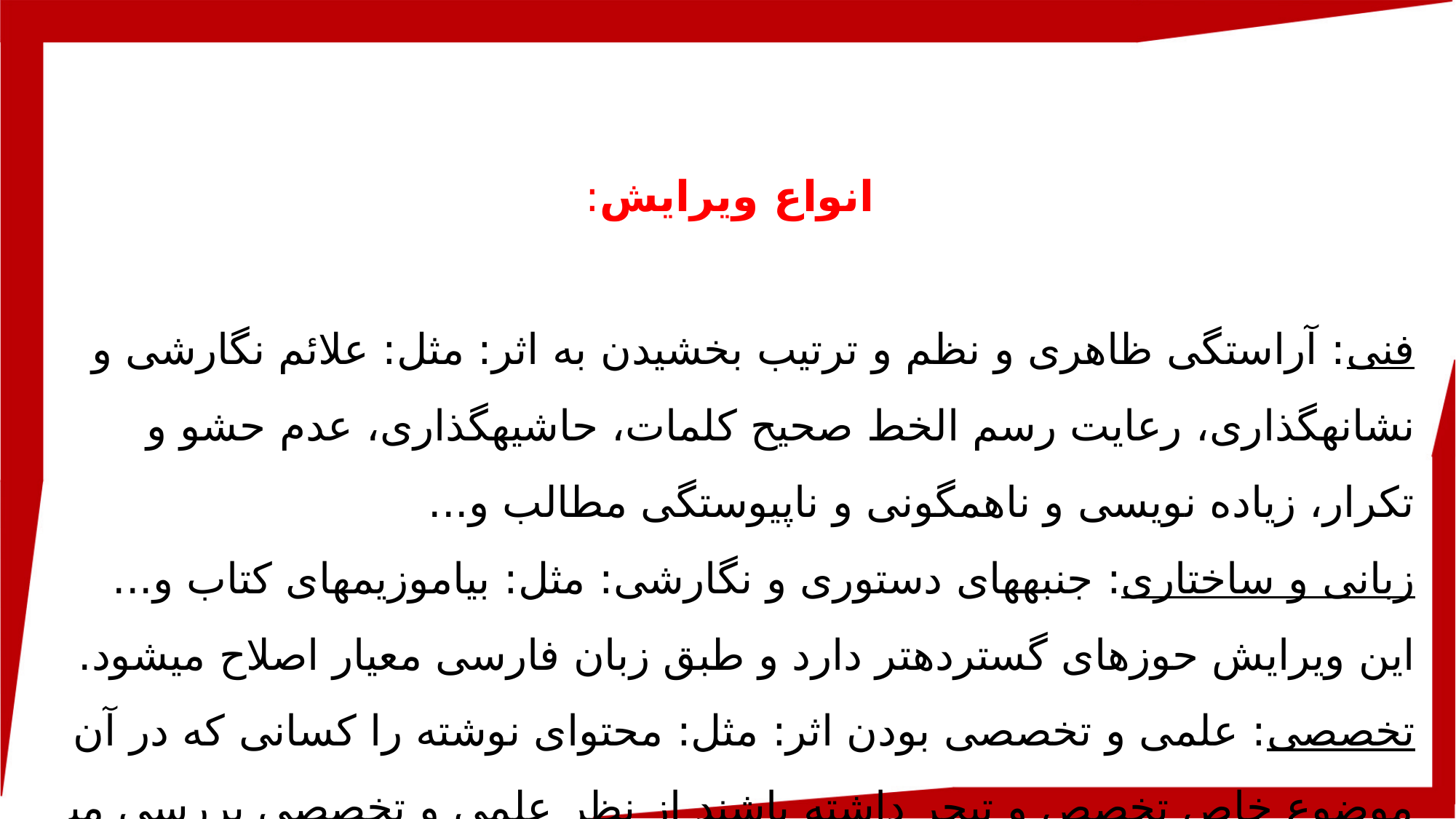

انواع ویرایش:

فنی: آراستگی ظاهری و نظم و ترتیب بخشیدن به اثر: مثل: علائم نگارشی و نشانه­گذاری، رعایت رسم الخط صحیح کلمات، حاشیه­گذاری، عدم حشو و تکرار، زیاده نویسی و ناهمگونی و ناپیوستگی مطالب و...
زبانی و ساختاری: جنبه­های دستوری و نگارشی: مثل: بیاموزیم­های کتاب و... این ویرایش حوزه­ای گسترده­تر دارد و طبق زبان فارسی معیار اصلاح می­شود.
تخصصی: علمی و تخصصی بودن اثر: مثل: محتوای نوشته را کسانی که در آن موضوع خاص تخصص و تبحر داشته باشند از نظر علمی و تخصصی بررسی می­کنند.